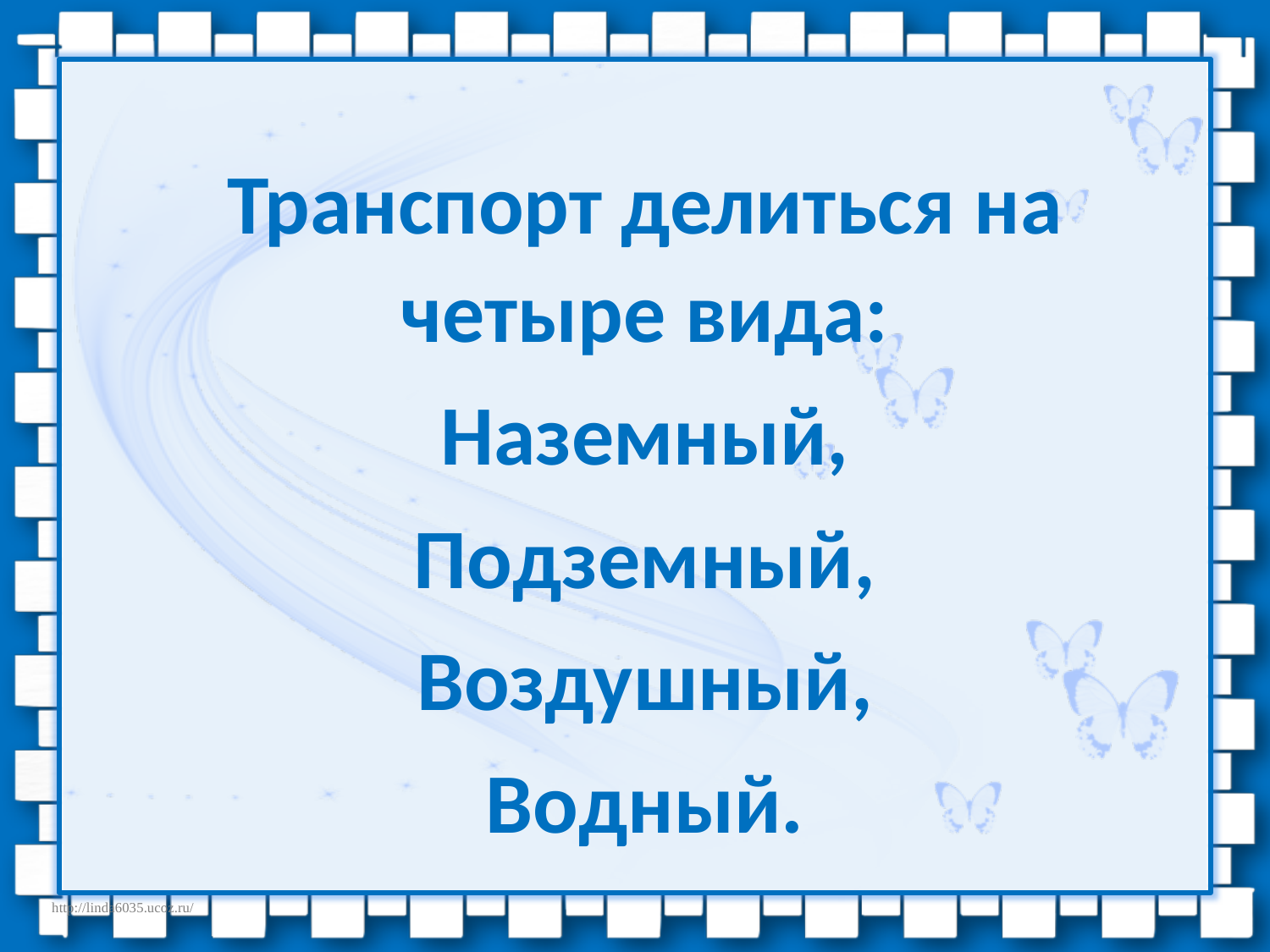

Транспорт делиться на четыре вида:
Наземный,
Подземный,
Воздушный,
Водный.